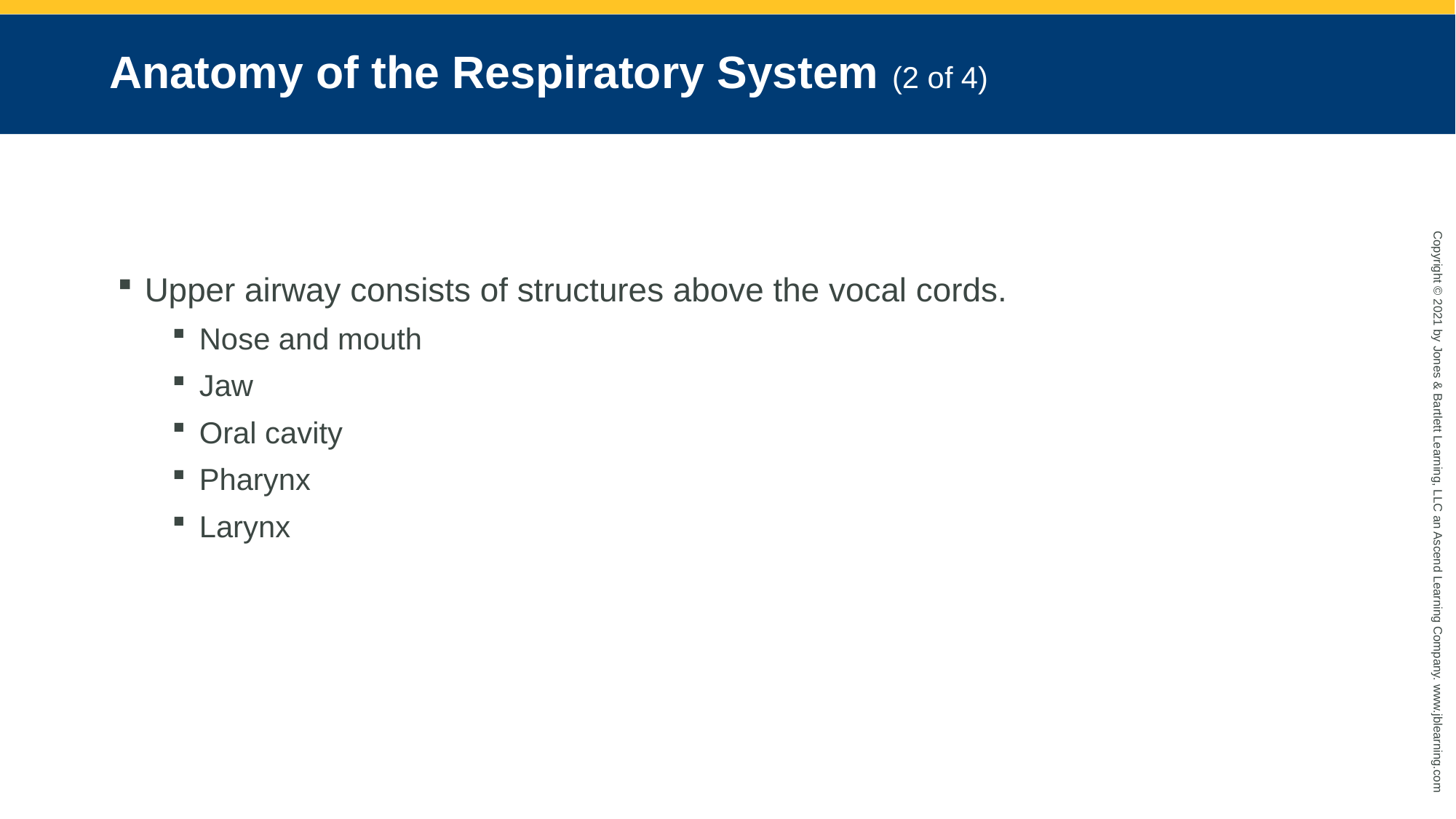

# Anatomy of the Respiratory System (2 of 4)
Upper airway consists of structures above the vocal cords.
Nose and mouth
Jaw
Oral cavity
Pharynx
Larynx